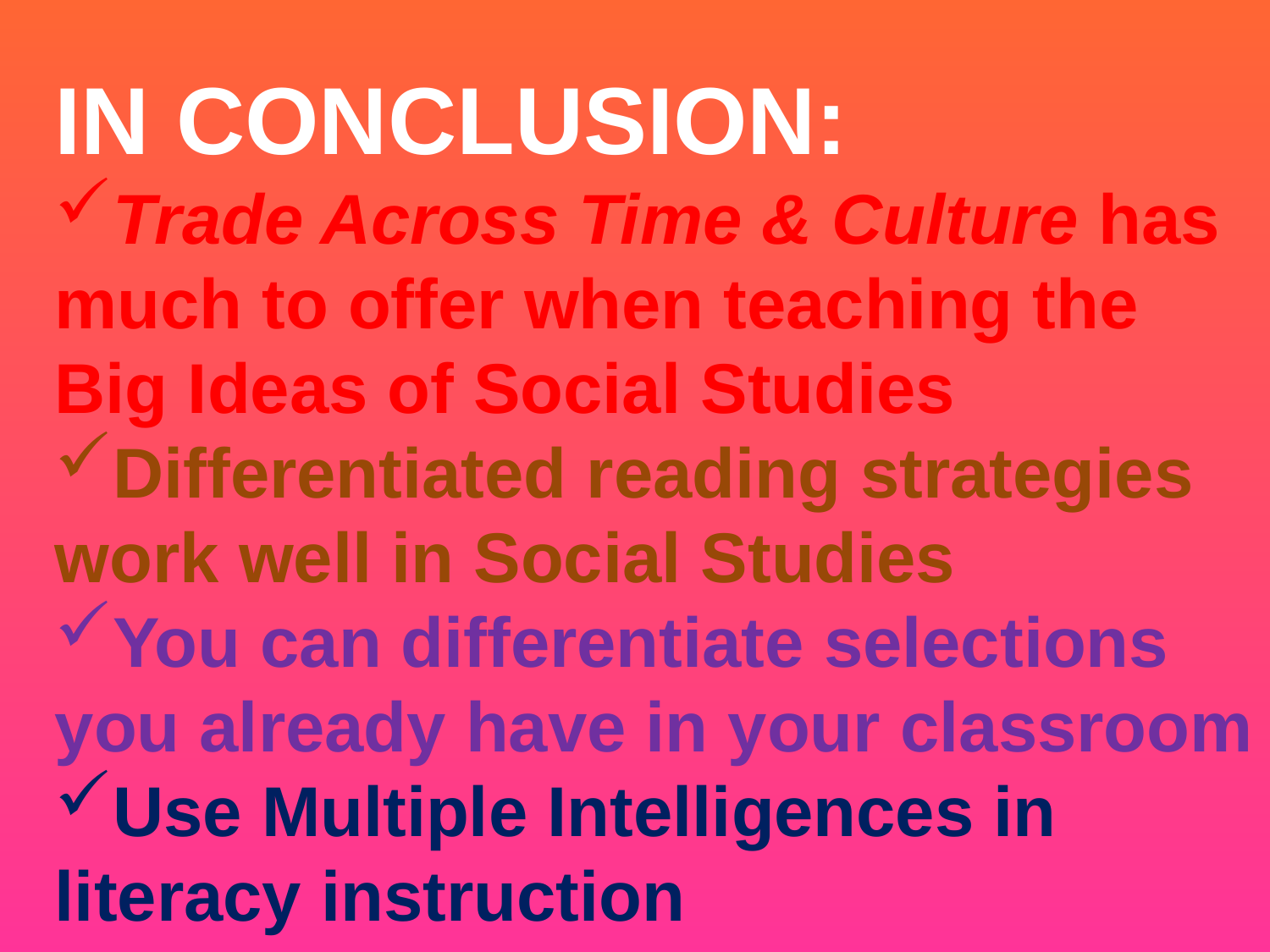

IN CONCLUSION:
Trade Across Time & Culture has much to offer when teaching the Big Ideas of Social Studies
Differentiated reading strategies work well in Social Studies
You can differentiate selections you already have in your classroom
Use Multiple Intelligences in literacy instruction